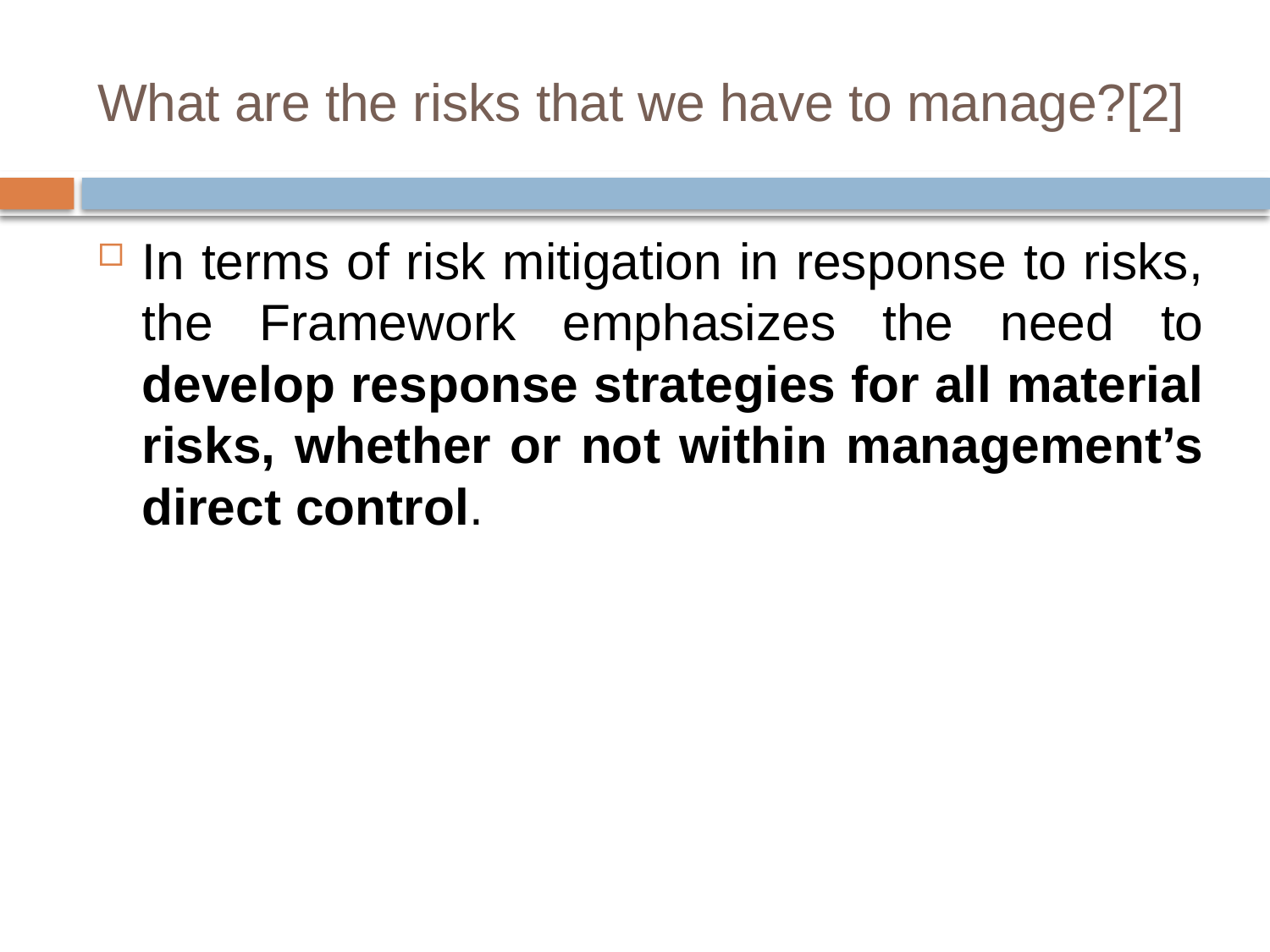

# What are the risks that we have to manage?[2]
In terms of risk mitigation in response to risks, the Framework emphasizes the need to develop response strategies for all material risks, whether or not within management’s direct control.